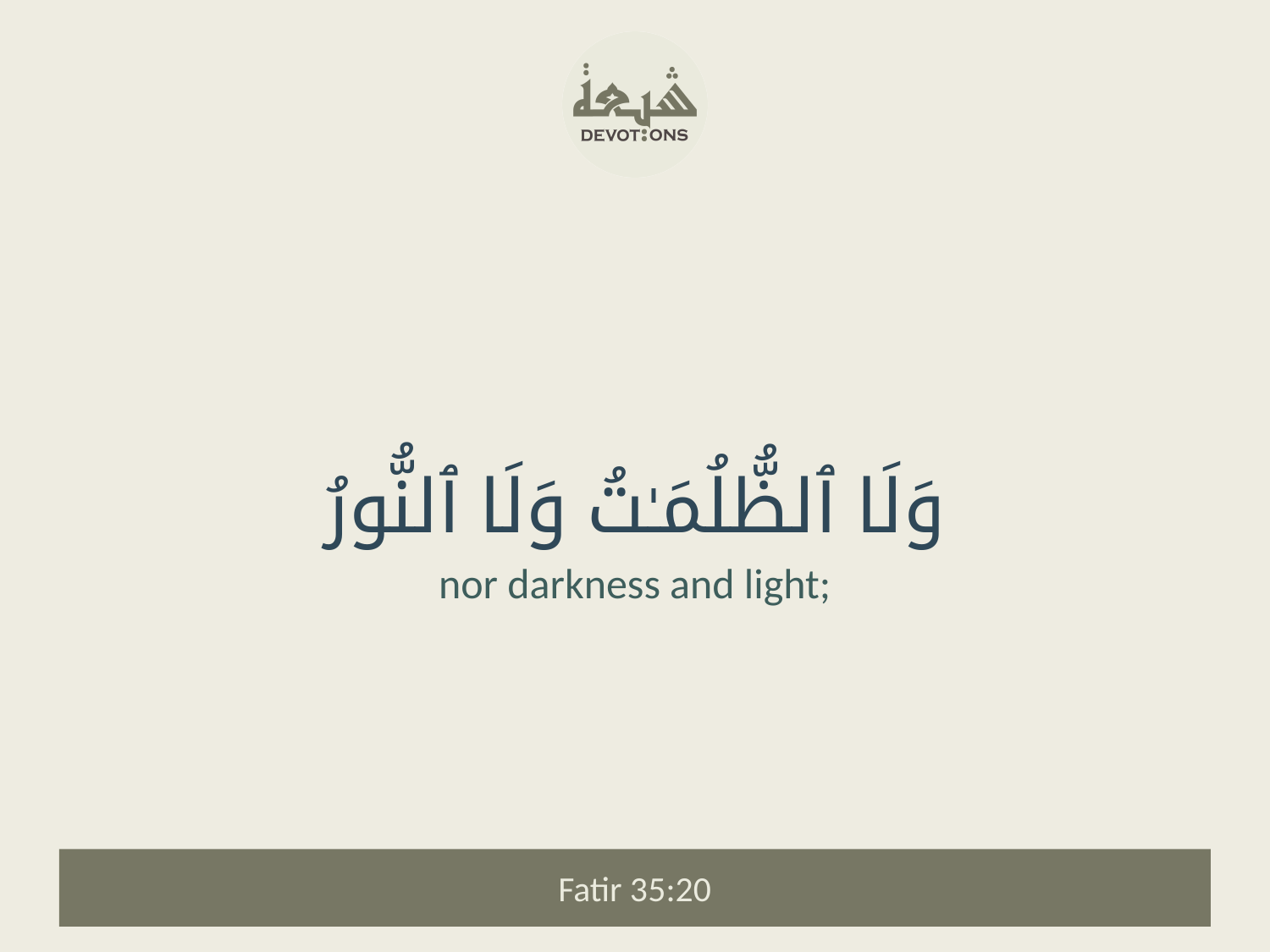

وَلَا ٱلظُّلُمَـٰتُ وَلَا ٱلنُّورُ
nor darkness and light;
Fatir 35:20